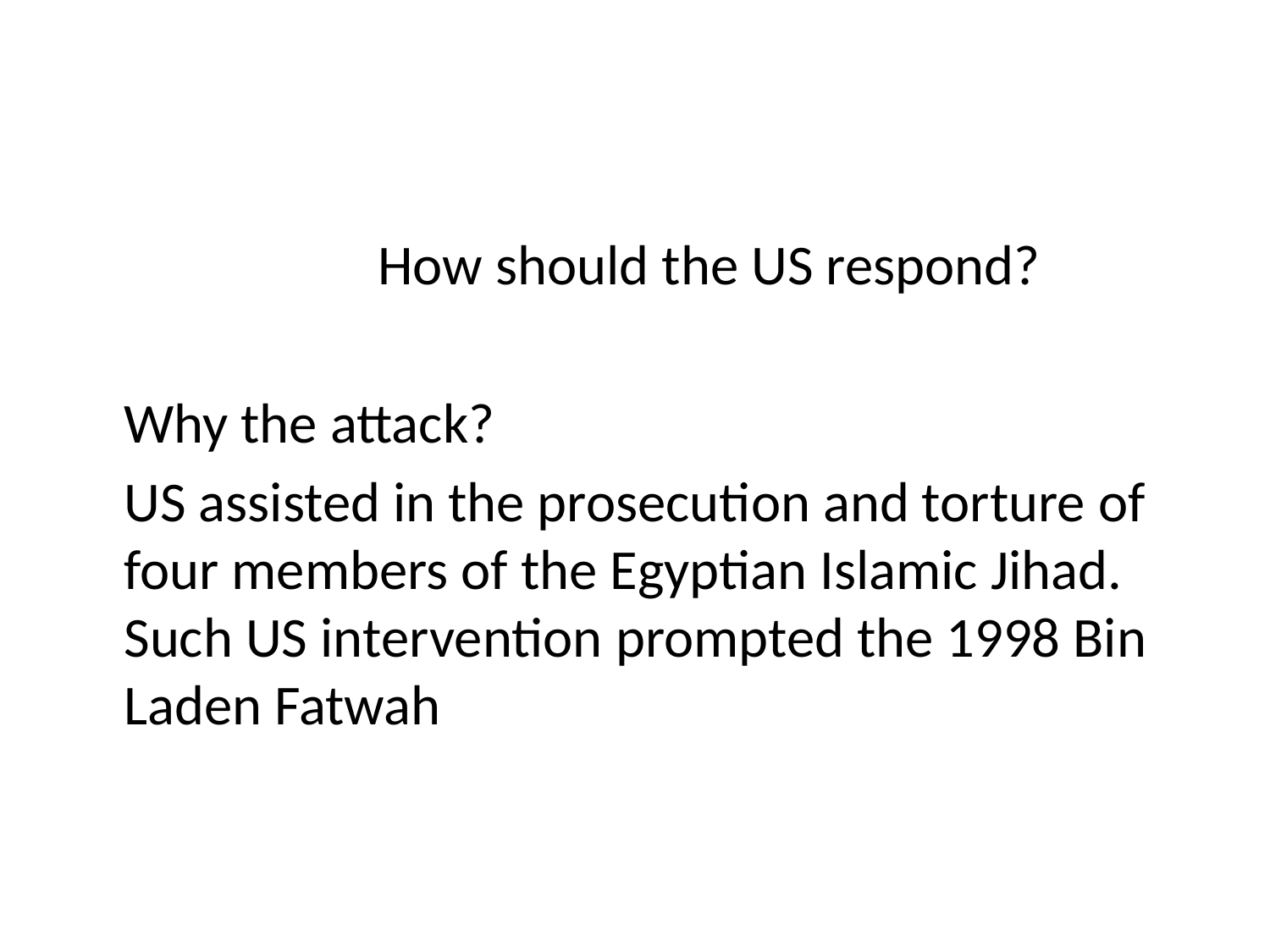

How should the US respond?

	Why the attack?
 	US assisted in the prosecution and torture of four members of the Egyptian Islamic Jihad. Such US intervention prompted the 1998 Bin Laden Fatwah